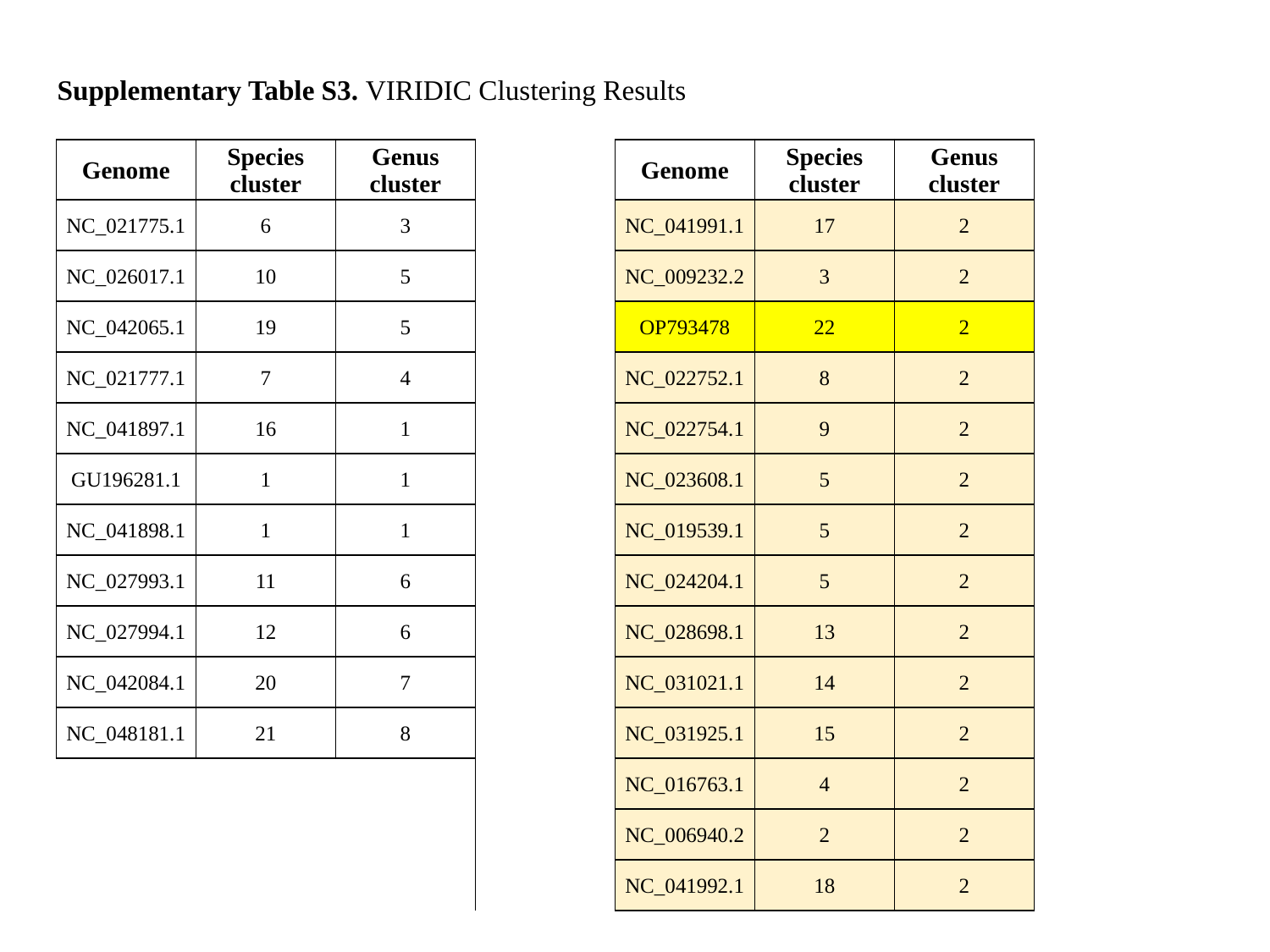

| Supplementary Table S3. VIRIDIC Clustering Results |  |  |  |  |  |  |
| --- | --- | --- | --- | --- | --- | --- |
| Genome | Species cluster | Genus cluster |  | Genome | Species cluster | Genus cluster |
| NC\_021775.1 | 6 | 3 |  | NC\_041991.1 | 17 | 2 |
| NC\_026017.1 | 10 | 5 |  | NC\_009232.2 | 3 | 2 |
| NC\_042065.1 | 19 | 5 |  | OP793478 | 22 | 2 |
| NC\_021777.1 | 7 | 4 |  | NC\_022752.1 | 8 | 2 |
| NC\_041897.1 | 16 | 1 |  | NC\_022754.1 | 9 | 2 |
| GU196281.1 | 1 | 1 |  | NC\_023608.1 | 5 | 2 |
| NC\_041898.1 | 1 | 1 |  | NC\_019539.1 | 5 | 2 |
| NC\_027993.1 | 11 | 6 |  | NC\_024204.1 | 5 | 2 |
| NC\_027994.1 | 12 | 6 |  | NC\_028698.1 | 13 | 2 |
| NC\_042084.1 | 20 | 7 |  | NC\_031021.1 | 14 | 2 |
| NC\_048181.1 | 21 | 8 |  | NC\_031925.1 | 15 | 2 |
|  |  |  |  | NC\_016763.1 | 4 | 2 |
|  |  |  |  | NC\_006940.2 | 2 | 2 |
|  |  |  |  | NC\_041992.1 | 18 | 2 |